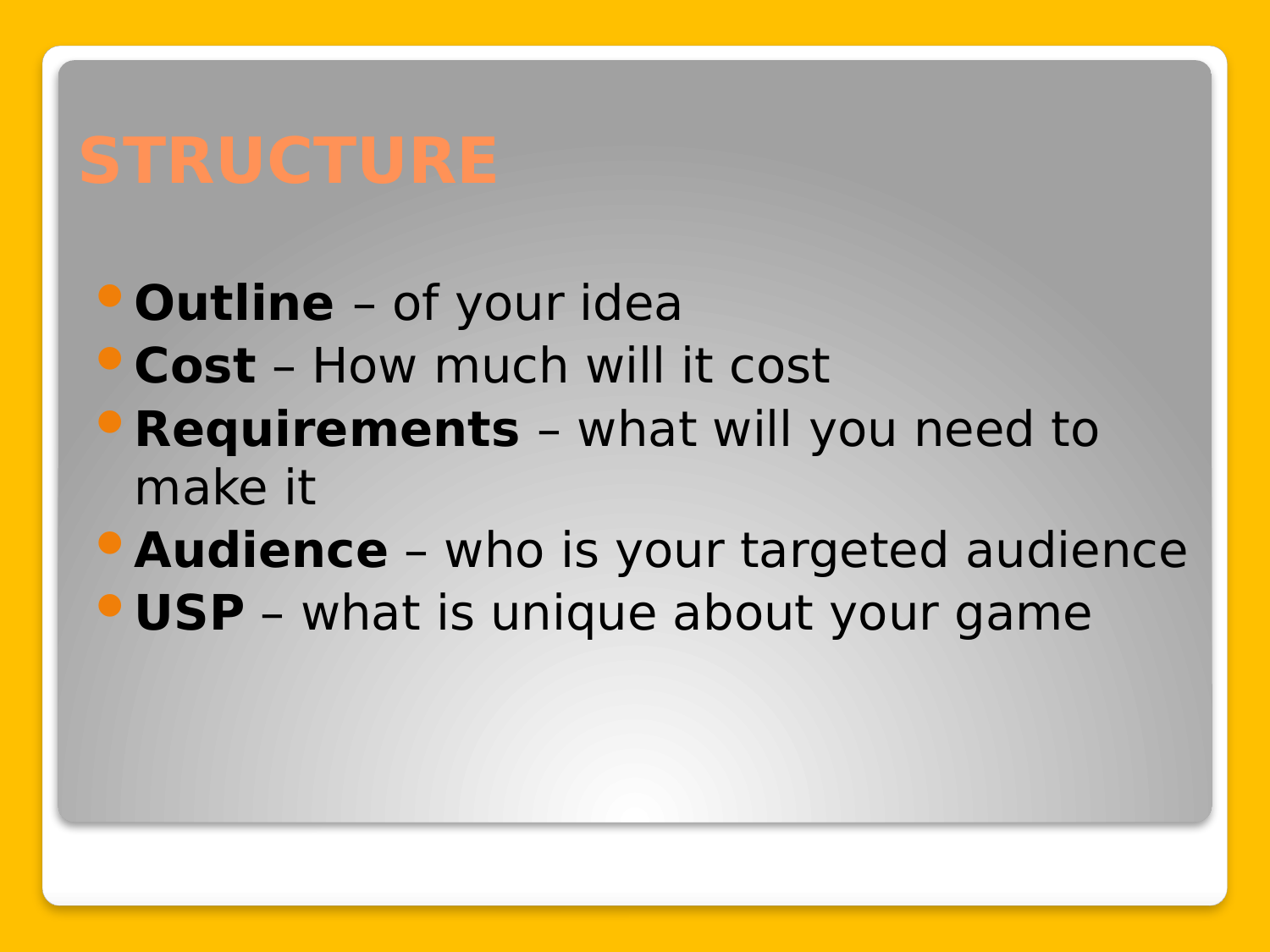

# STRUCTURE

Outline – of your idea
Cost – How much will it cost
Requirements – what will you need to make it
Audience – who is your targeted audience
USP – what is unique about your game